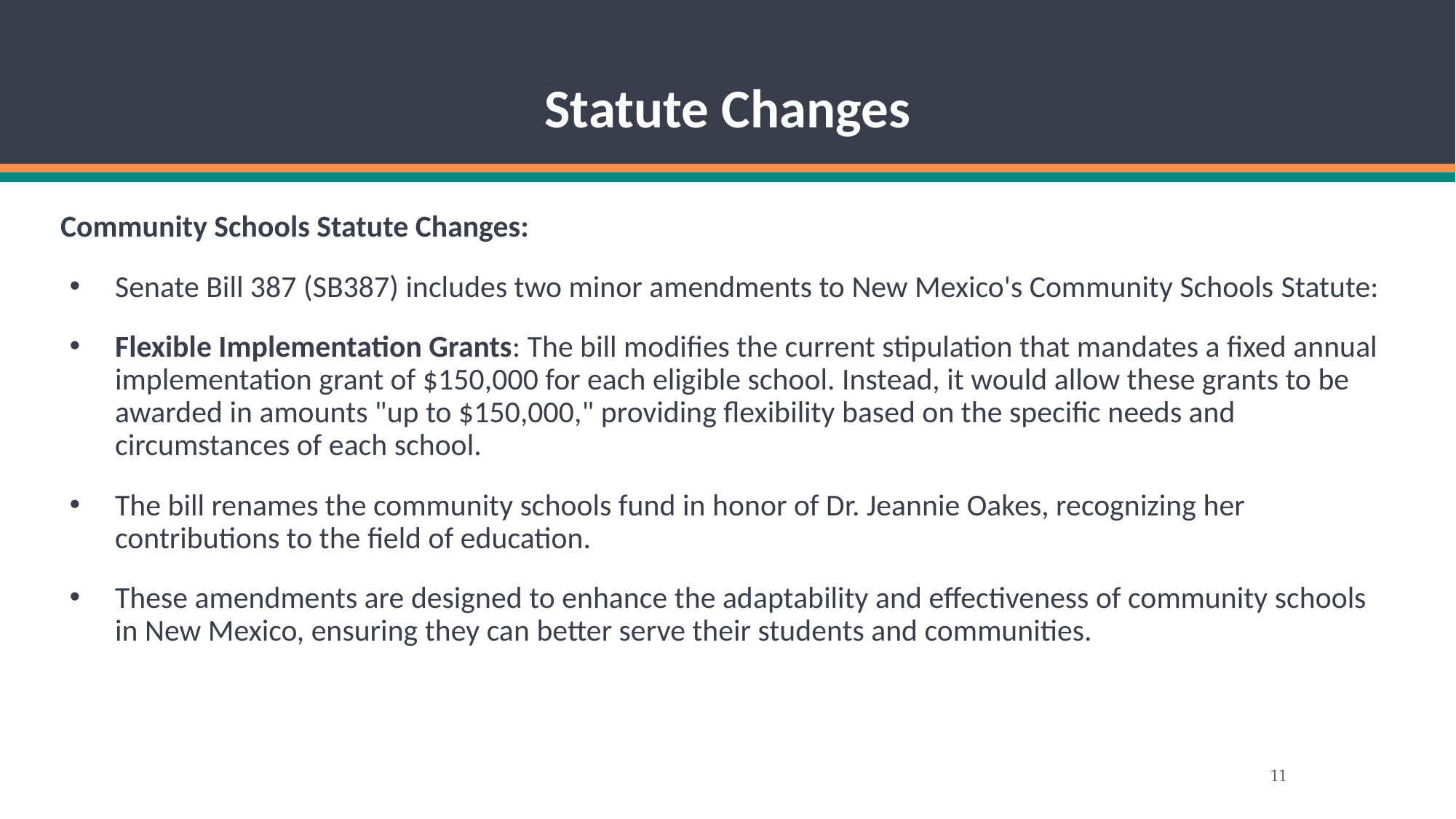

# Statute Changes
Community Schools Statute Changes:
Senate Bill 387 (SB387) includes two minor amendments to New Mexico's Community Schools Statute:
Flexible Implementation Grants: The bill modifies the current stipulation that mandates a fixed annual implementation grant of $150,000 for each eligible school. Instead, it would allow these grants to be awarded in amounts "up to $150,000," providing flexibility based on the specific needs and circumstances of each school.
The bill renames the community schools fund in honor of Dr. Jeannie Oakes, recognizing her contributions to the field of education.
These amendments are designed to enhance the adaptability and effectiveness of community schools in New Mexico, ensuring they can better serve their students and communities.

11